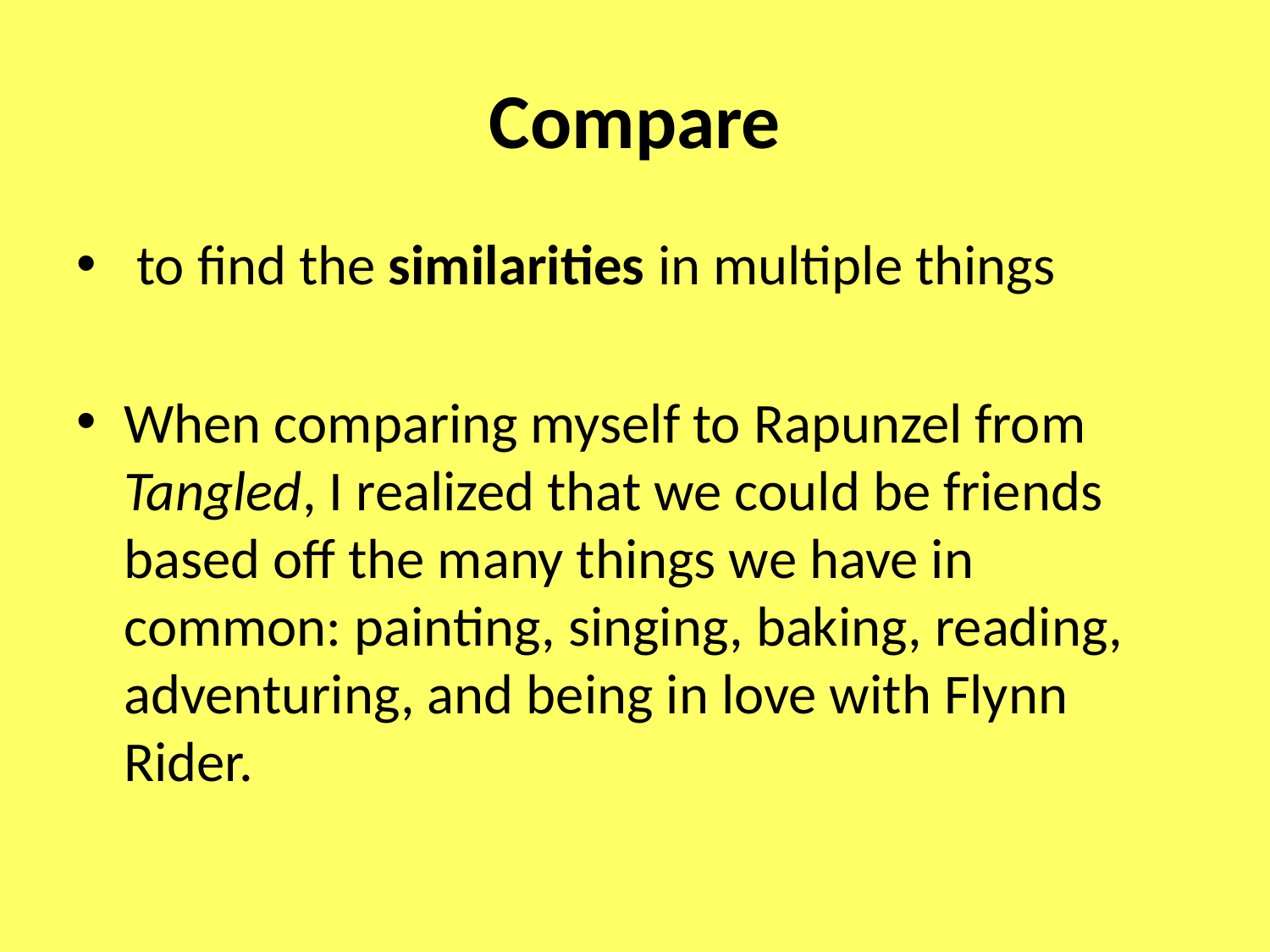

# Compare
 to find the similarities in multiple things

When comparing myself to Rapunzel from Tangled, I realized that we could be friends based off the many things we have in common: painting, singing, baking, reading, adventuring, and being in love with Flynn Rider.